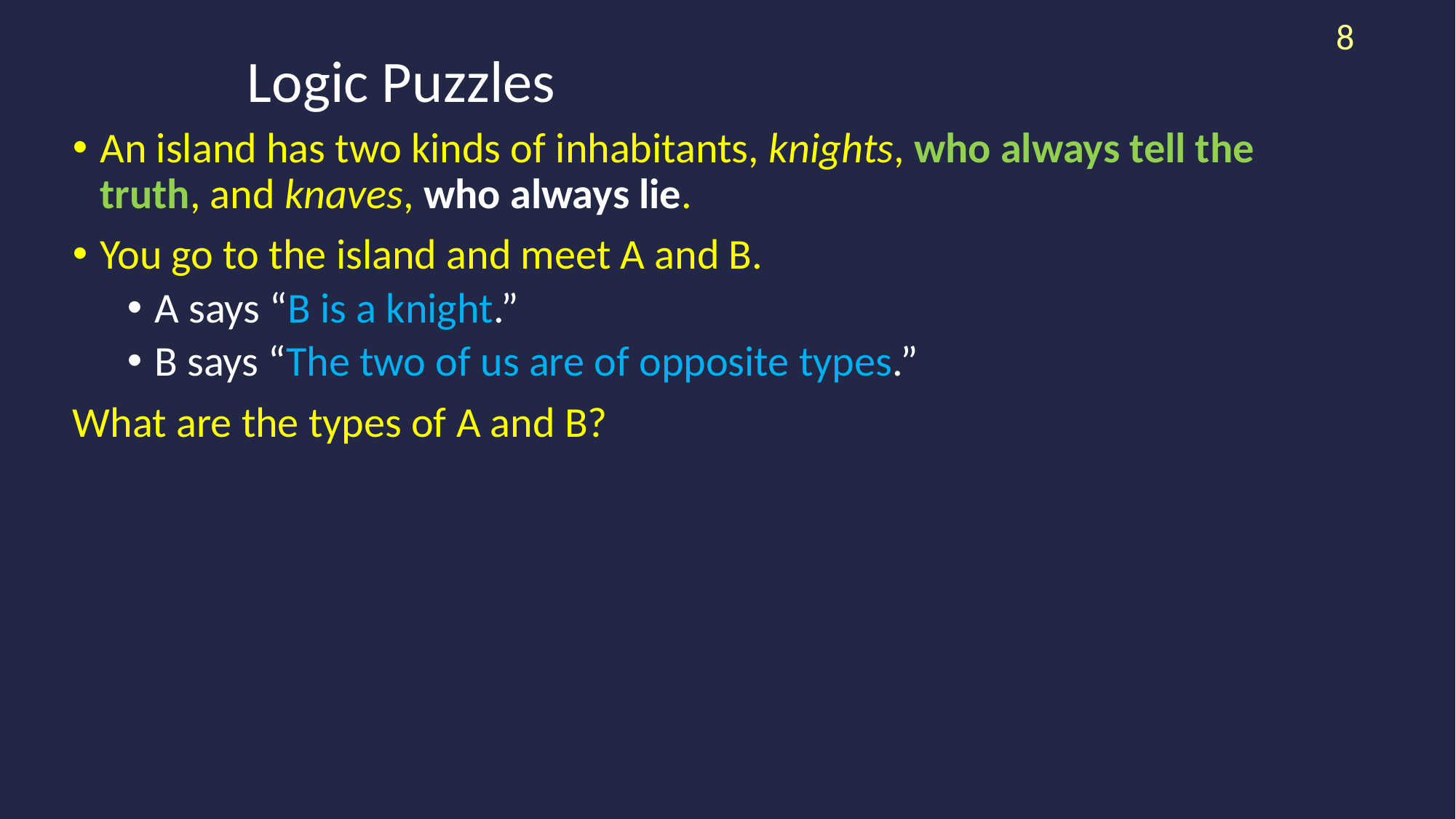

8
# Logic Puzzles
An island has two kinds of inhabitants, knights, who always tell the truth, and knaves, who always lie.
You go to the island and meet A and B.
A says “B is a knight.”
B says “The two of us are of opposite types.”
What are the types of A and B?